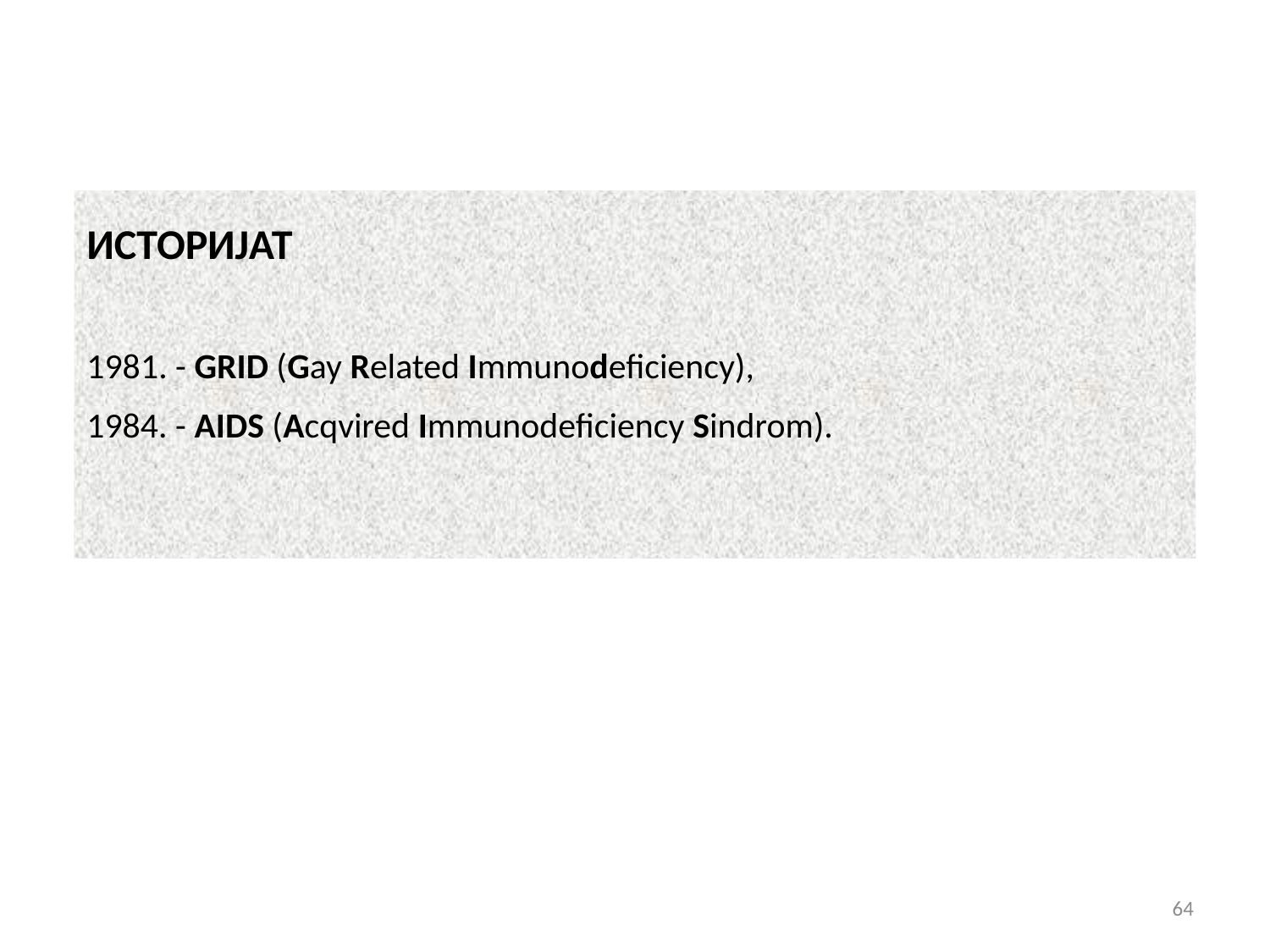

ИСТОРИЈАТ

1981. - GRID (Gay Related Immunodeficiency),
1984. - AIDS (Acqvired Immunodeficiency Sindrom).

64